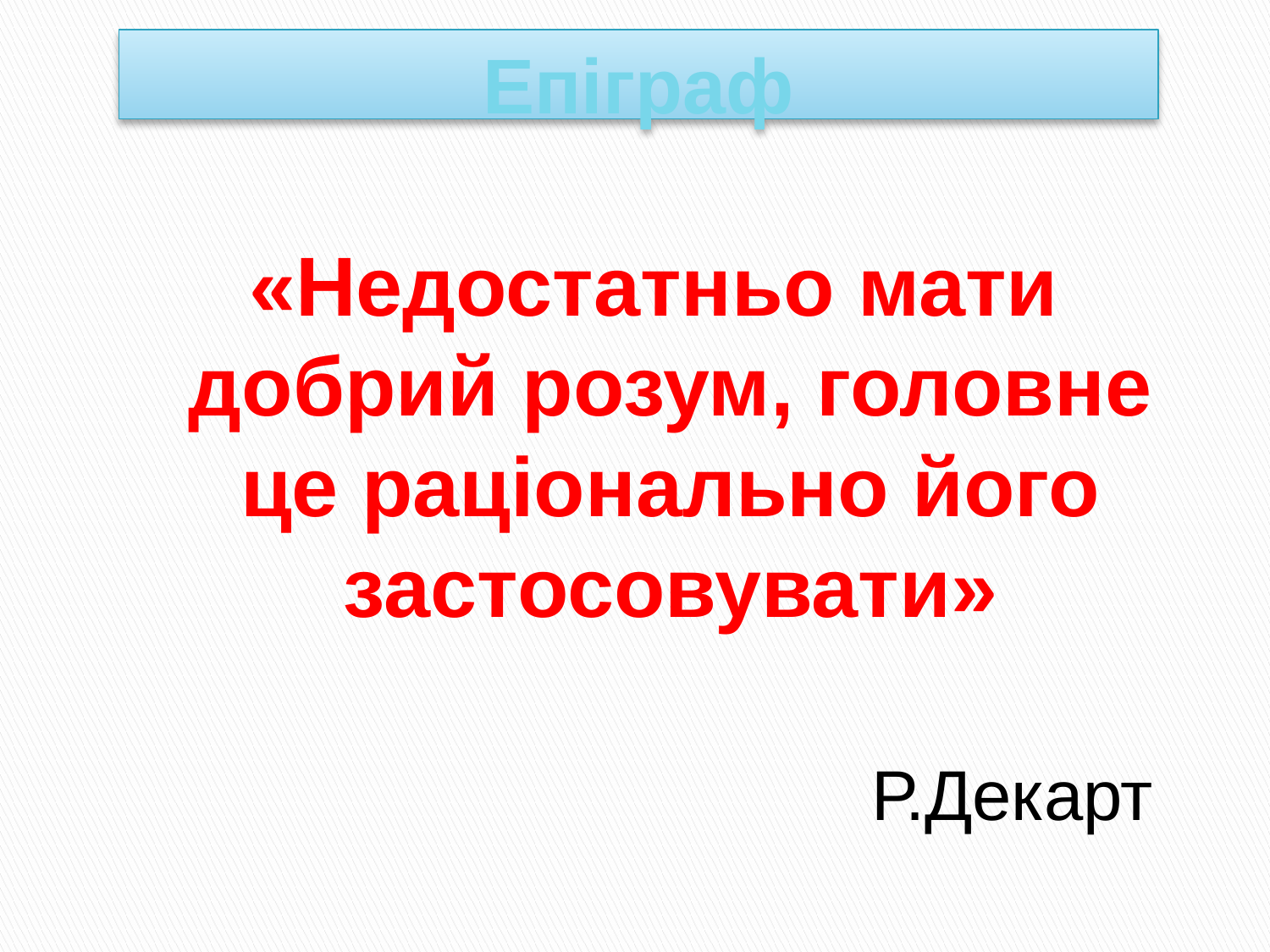

# Епіграф

«Недостатньо мати добрий розум, головне це раціонально його застосовувати»

Р.Декарт